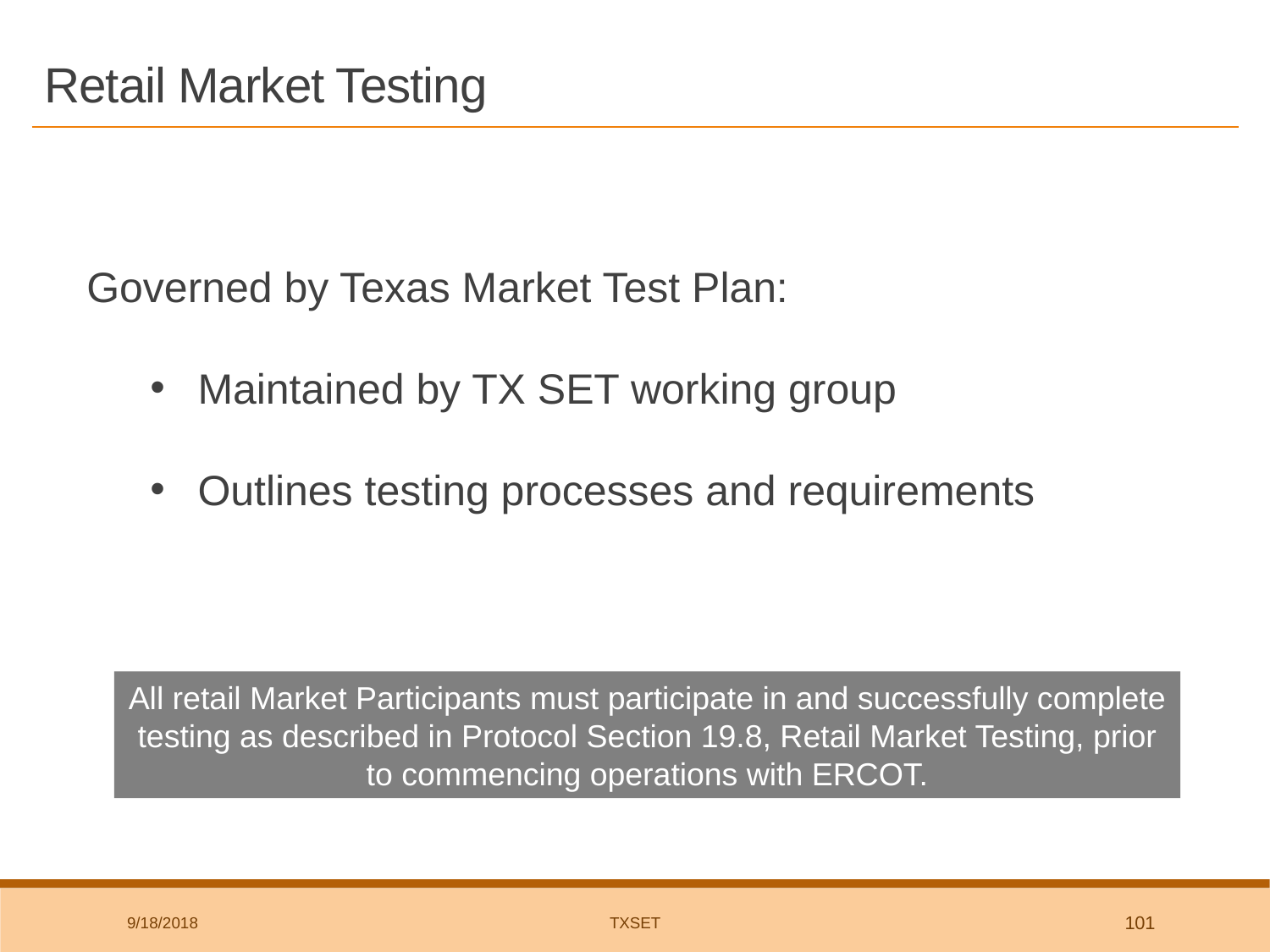

# Retail Market Testing
Governed by Texas Market Test Plan:

Maintained by TX SET working group

Outlines testing processes and requirements

All retail Market Participants must participate in and successfully complete testing as described in Protocol Section 19.8, Retail Market Testing, prior to commencing operations with ERCOT.
9/18/2018
TxSET
101